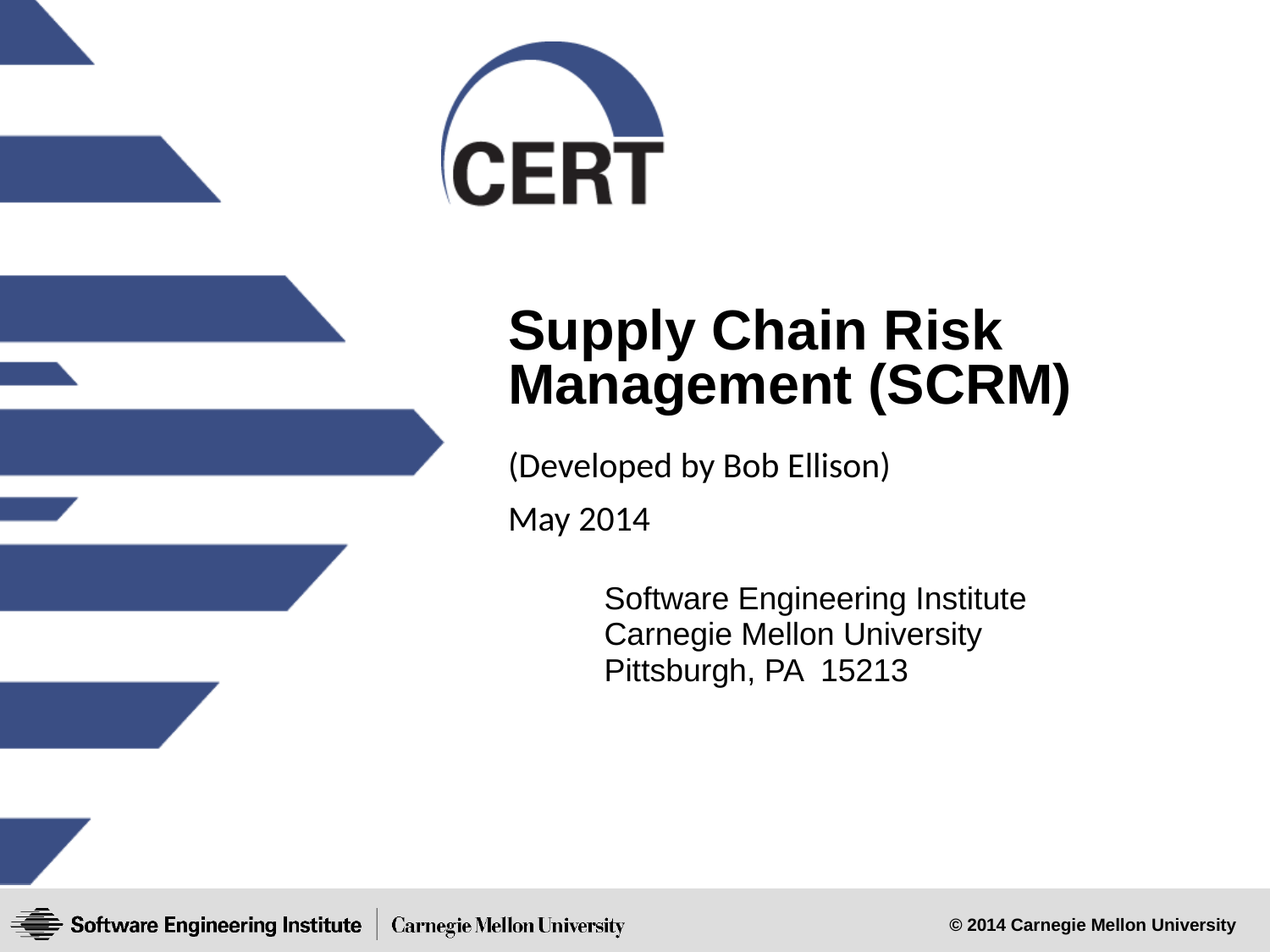

Supply Chain Risk Management (SCRM)
(Developed by Bob Ellison)
May 2014